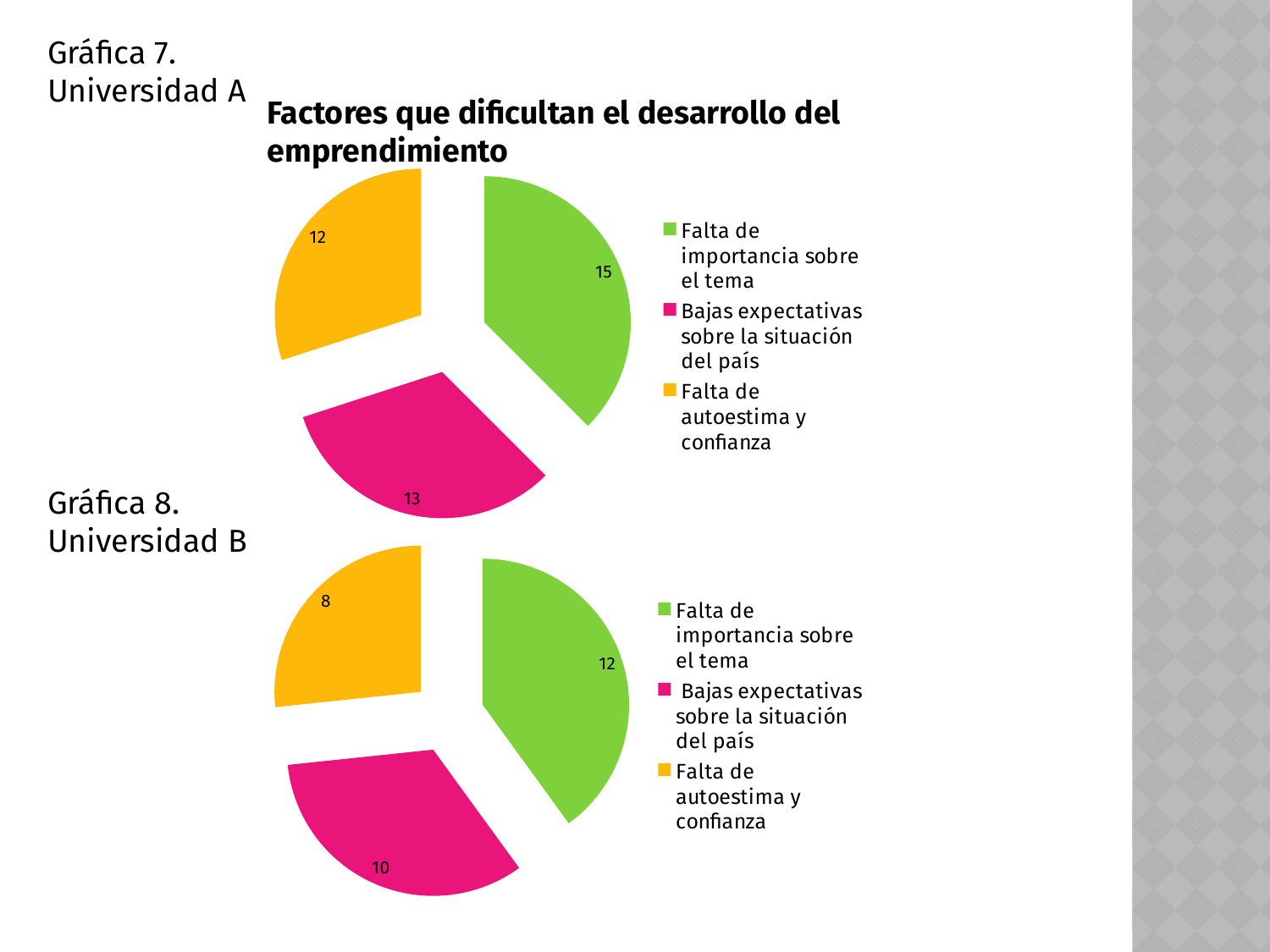

Gráfica 7. Universidad A
Factores que dificultan el desarrollo del emprendimiento

### Chart

| Category |  |
|---|---|
| Falta de importancia sobre el tema | 15.0 |
| Bajas expectativas sobre la situación del país | 13.0 |
| Falta de autoestima y confianza | 12.0 |
Gráfica 8. Universidad B

### Chart

| Category |  |
|---|---|
| Falta de importancia sobre el tema | 12.0 |
|  Bajas expectativas sobre la situación del país | 10.0 |
| Falta de autoestima y confianza | 8.0 |